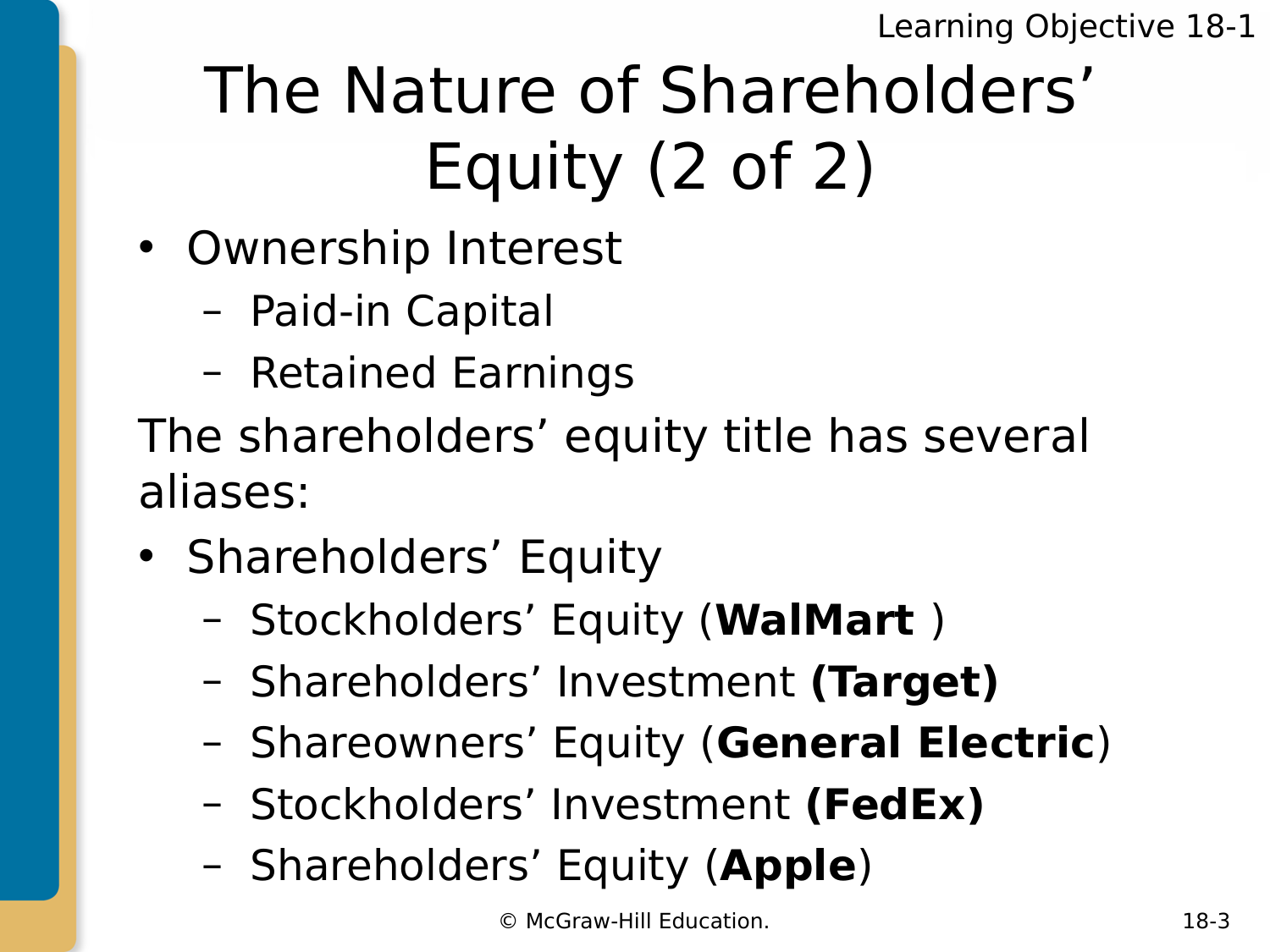

Learning Objective 18-1
# The Nature of Shareholders’ Equity (2 of 2)
Ownership Interest
Paid-in Capital
Retained Earnings
The shareholders’ equity title has several aliases:
Shareholders’ Equity
Stockholders’ Equity (WalMart )
Shareholders’ Investment (Target)
Shareowners’ Equity (General Electric)
Stockholders’ Investment (FedEx)
Shareholders’ Equity (Apple)